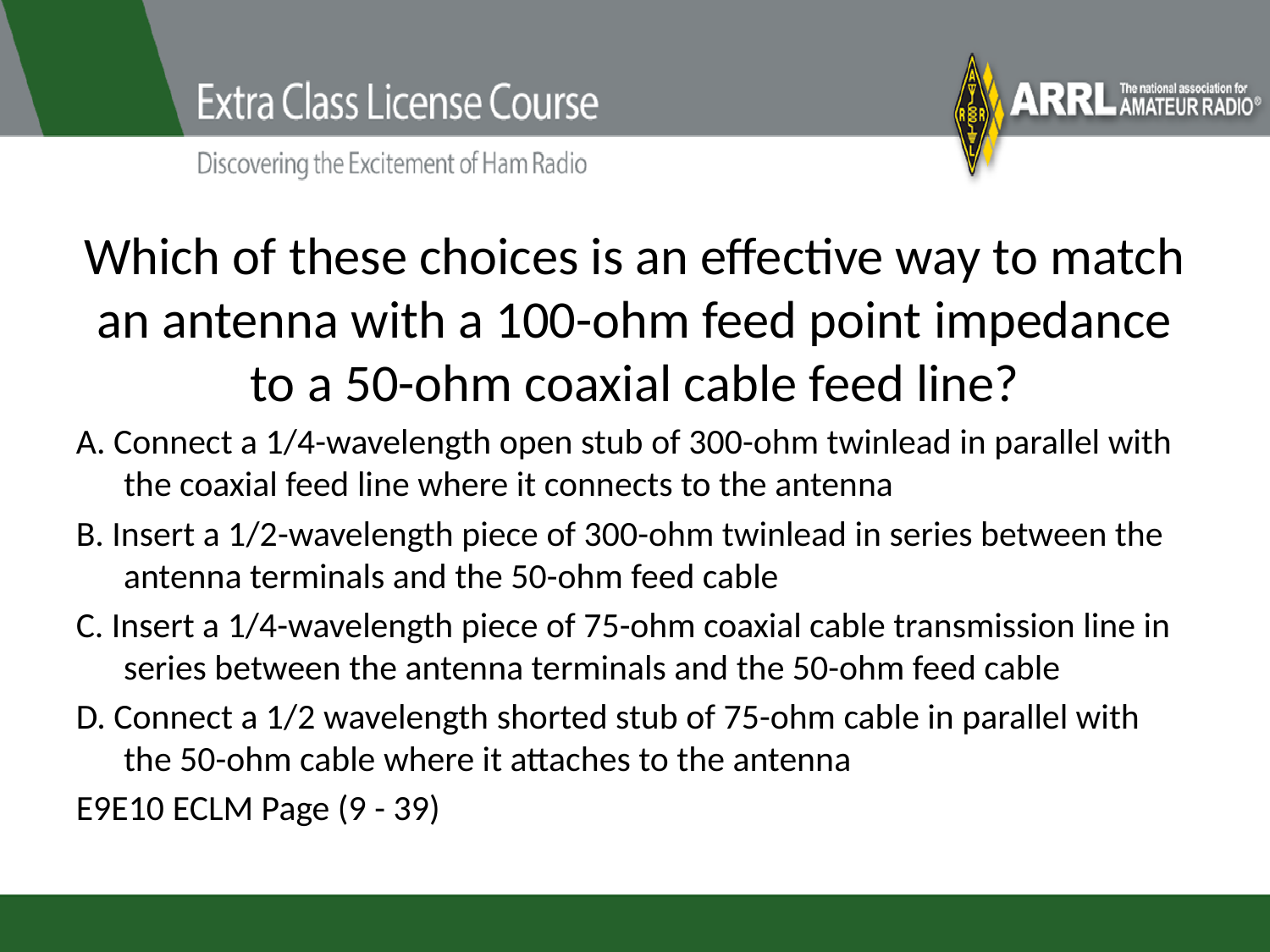

# Which of these choices is an effective way to match an antenna with a 100-ohm feed point impedance to a 50-ohm coaxial cable feed line?
A. Connect a 1/4-wavelength open stub of 300-ohm twinlead in parallel with the coaxial feed line where it connects to the antenna
B. Insert a 1/2-wavelength piece of 300-ohm twinlead in series between the antenna terminals and the 50-ohm feed cable
C. Insert a 1/4-wavelength piece of 75-ohm coaxial cable transmission line in series between the antenna terminals and the 50-ohm feed cable
D. Connect a 1/2 wavelength shorted stub of 75-ohm cable in parallel with the 50-ohm cable where it attaches to the antenna
E9E10 ECLM Page (9 - 39)